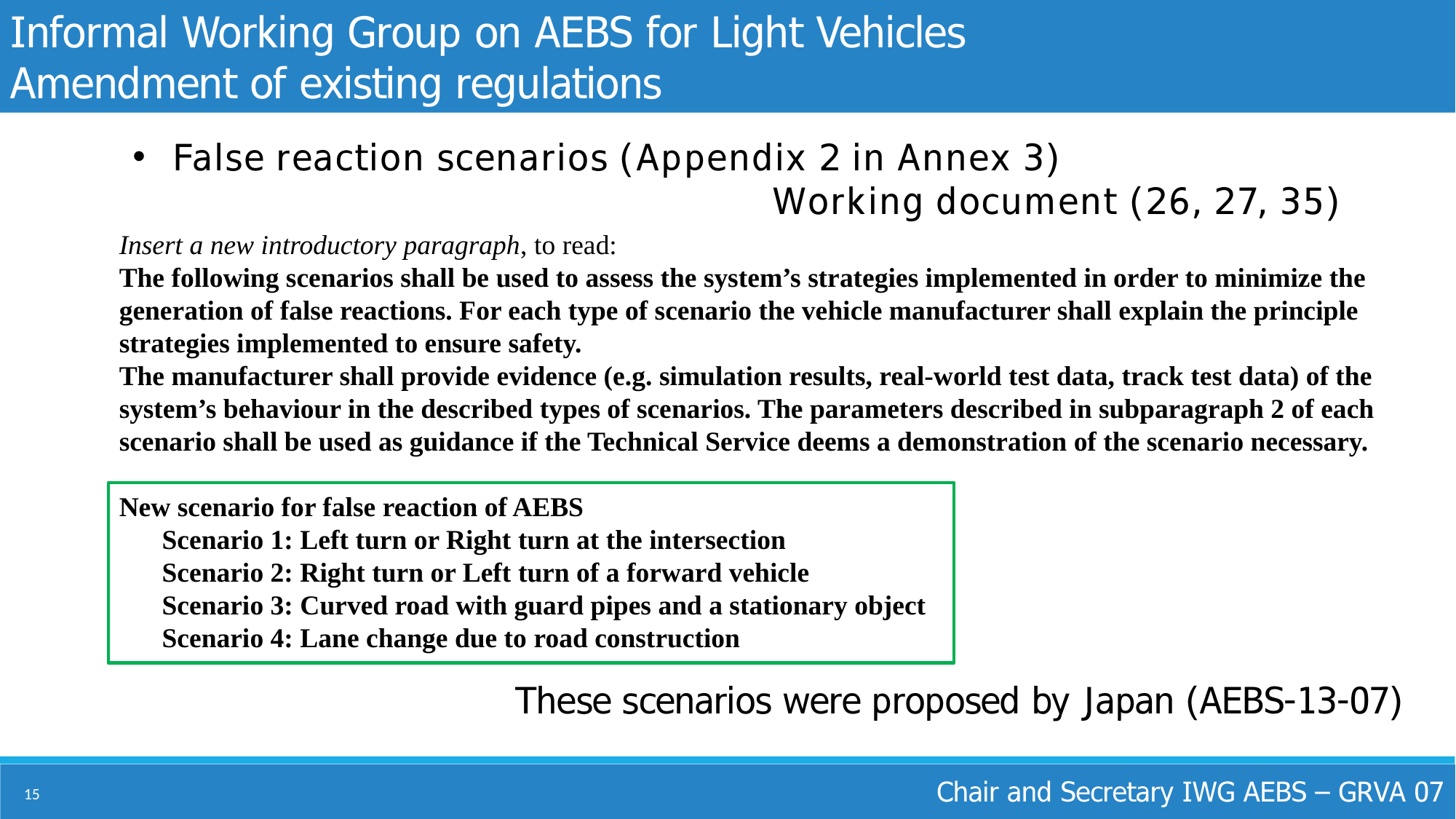

Informal Working Group on AEBS for Light Vehicles
Amendment of existing regulations
False reaction scenarios (Appendix 2 in Annex 3)
Working document (26, 27, 35)

Insert a new introductory paragraph, to read:
The following scenarios shall be used to assess the system’s strategies implemented in order to minimize the generation of false reactions. For each type of scenario the vehicle manufacturer shall explain the principle strategies implemented to ensure safety.
The manufacturer shall provide evidence (e.g. simulation results, real-world test data, track test data) of the system’s behaviour in the described types of scenarios. The parameters described in subparagraph 2 of each scenario shall be used as guidance if the Technical Service deems a demonstration of the scenario necessary.

New scenario for false reaction of AEBS
Scenario 1: Left turn or Right turn at the intersection
Scenario 2: Right turn or Left turn of a forward vehicle
Scenario 3: Curved road with guard pipes and a stationary object
Scenario 4: Lane change due to road construction

These scenarios were proposed by Japan (AEBS-13-07)
Chair and Secretary IWG AEBS – GRVA 07
15